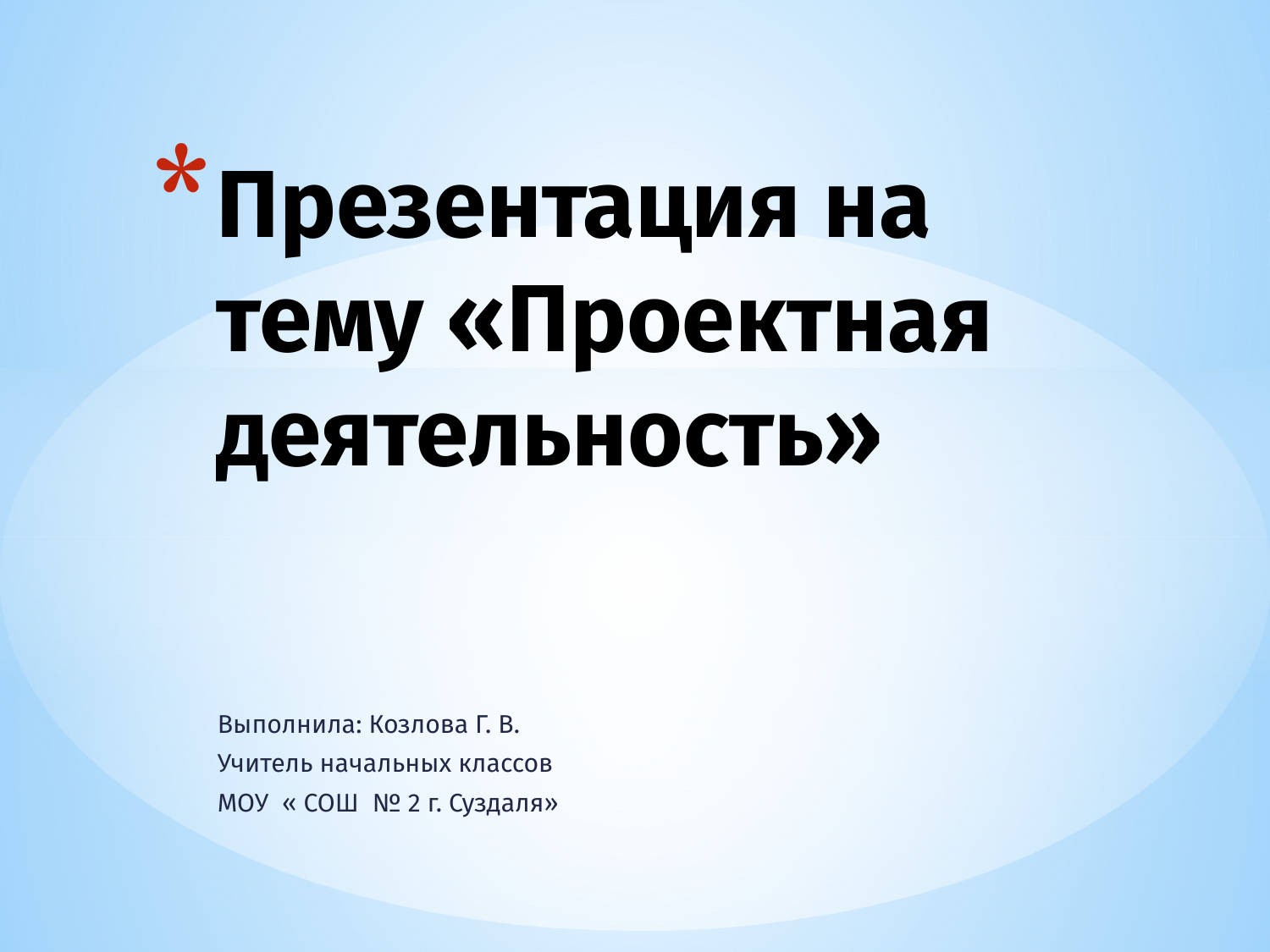

# Презентация на тему «Проектная деятельность»
Выполнила: Козлова Г. В.
Учитель начальных классов
МОУ  « СОШ  № 2 г. Суздаля»